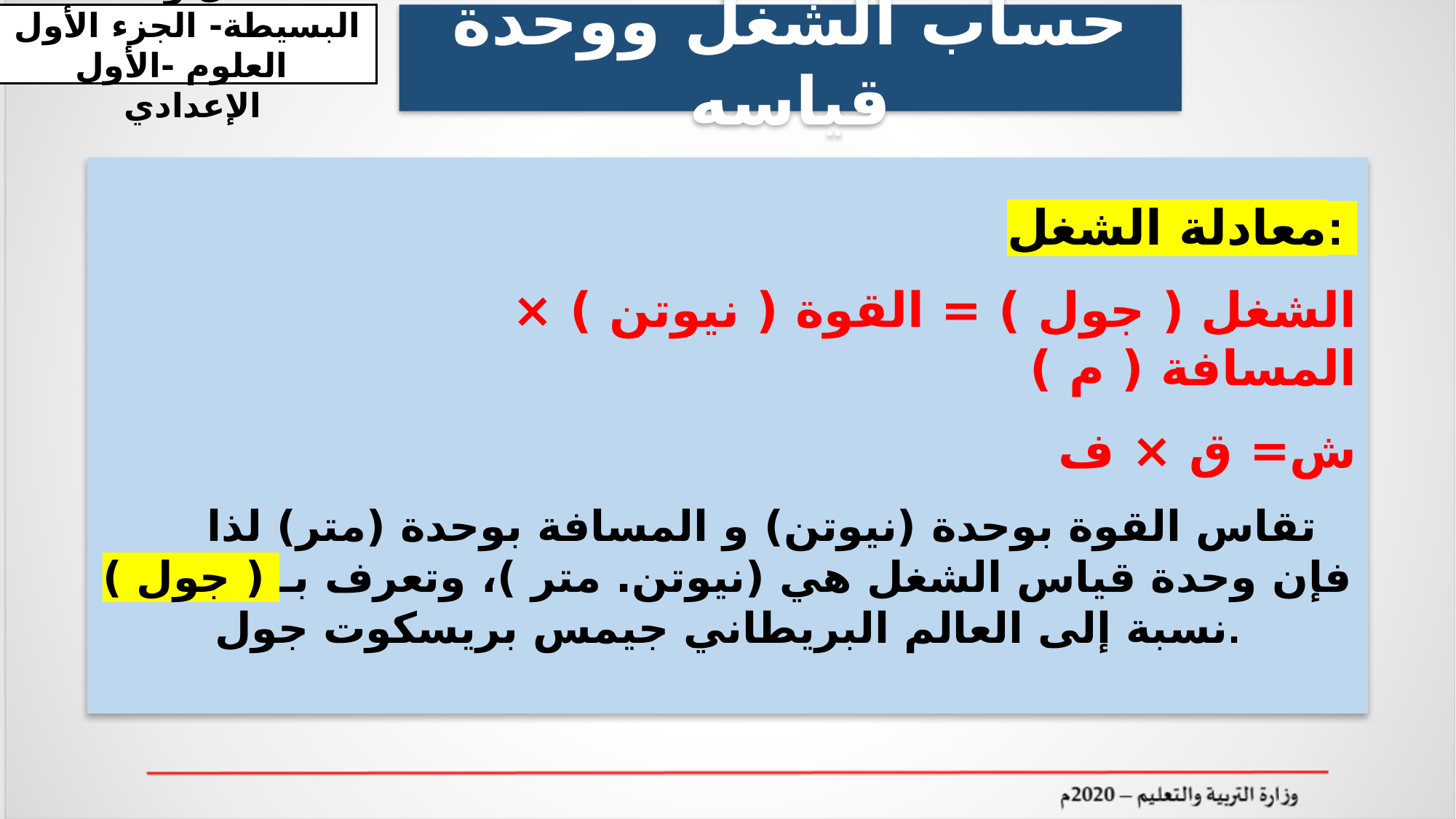

الشغل والآلات البسيطة- الجزء الأول
 العلوم -الأول الإعدادي
حساب الشغل ووحدة قياسه

معادلة الشغل:
                  الشغل ( جول ) = القوة ( نيوتن ) × المسافة ( م )
                                           ش= ق × ف
     تقاس القوة بوحدة (نيوتن) و المسافة بوحدة (متر) لذا فإن وحدة قياس الشغل هي (نيوتن. متر )، وتعرف بـ ( جول ) نسبة إلى العالم البريطاني جيمس بريسكوت جول.